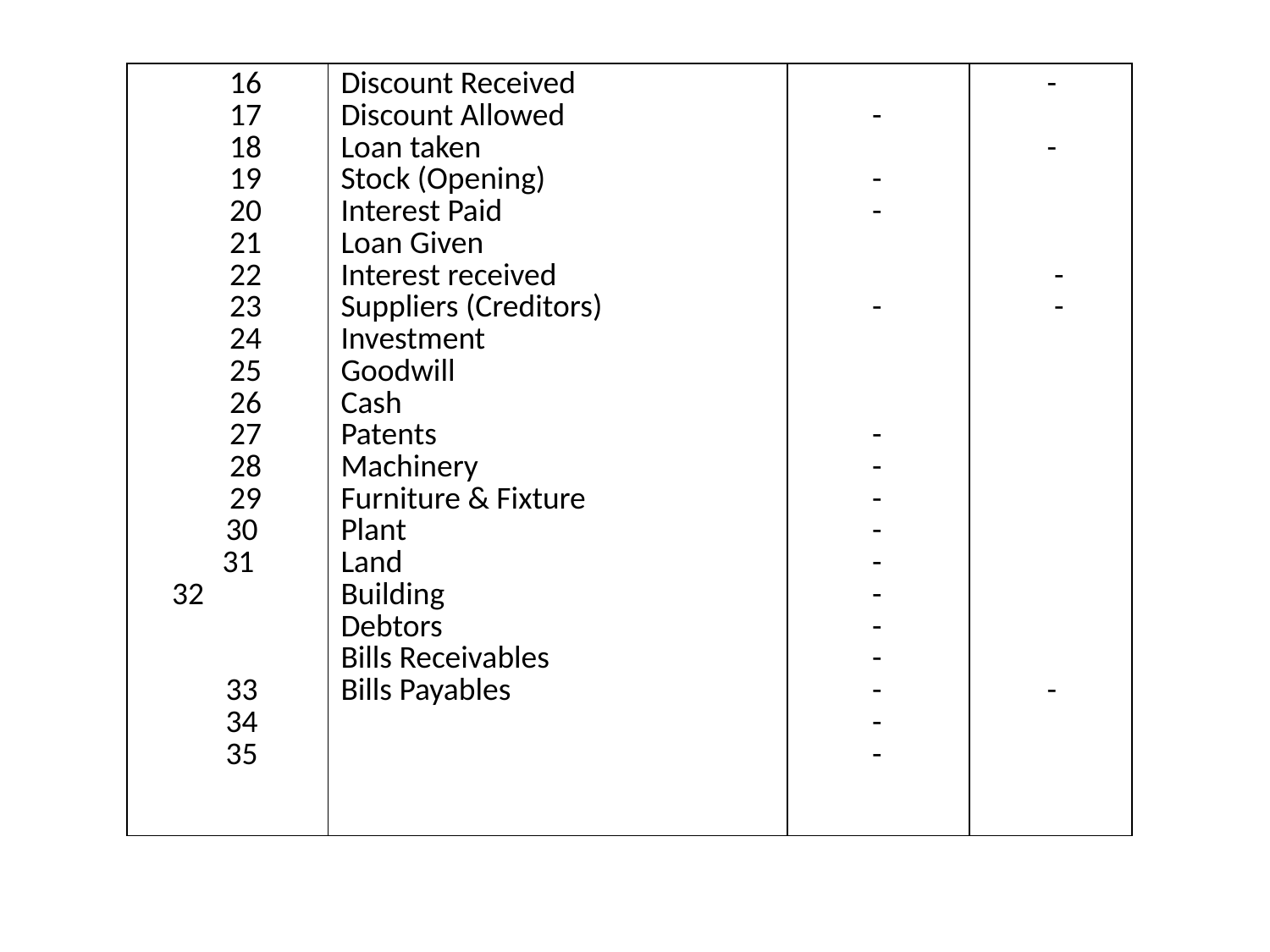

| 16 17 18 19 20 21 22 23 24 25 26 27 28 29 30 31 32 33 34 35 | Discount Received Discount Allowed Loan taken Stock (Opening) Interest Paid Loan Given Interest received Suppliers (Creditors) Investment Goodwill Cash Patents Machinery Furniture & Fixture Plant Land Building Debtors Bills Receivables Bills Payables | - - - - - - - - - - - - - - - | -   -     - - - |
| --- | --- | --- | --- |